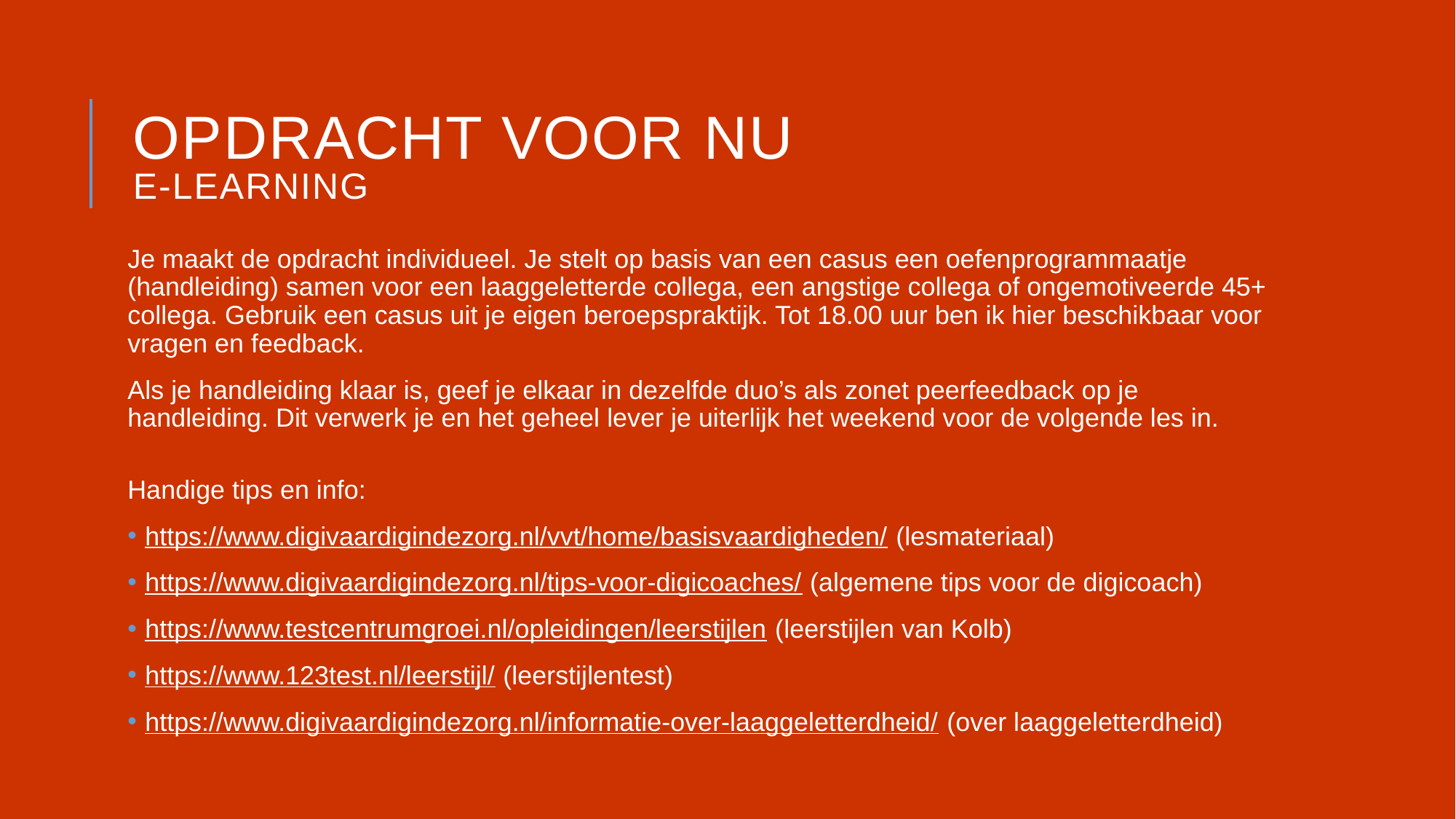

# Opdracht voor nu E-learning
Je maakt de opdracht individueel. Je stelt op basis van een casus een oefenprogrammaatje (handleiding) samen voor een laaggeletterde collega, een angstige collega of ongemotiveerde 45+ collega. Gebruik een casus uit je eigen beroepspraktijk. Tot 18.00 uur ben ik hier beschikbaar voor vragen en feedback.
Als je handleiding klaar is, geef je elkaar in dezelfde duo’s als zonet peerfeedback op je handleiding. Dit verwerk je en het geheel lever je uiterlijk het weekend voor de volgende les in.

Handige tips en info:
 https://www.digivaardigindezorg.nl/vvt/home/basisvaardigheden/ (lesmateriaal)
 https://www.digivaardigindezorg.nl/tips-voor-digicoaches/ (algemene tips voor de digicoach)
 https://www.testcentrumgroei.nl/opleidingen/leerstijlen (leerstijlen van Kolb)
 https://www.123test.nl/leerstijl/ (leerstijlentest)
 https://www.digivaardigindezorg.nl/informatie-over-laaggeletterdheid/ (over laaggeletterdheid)